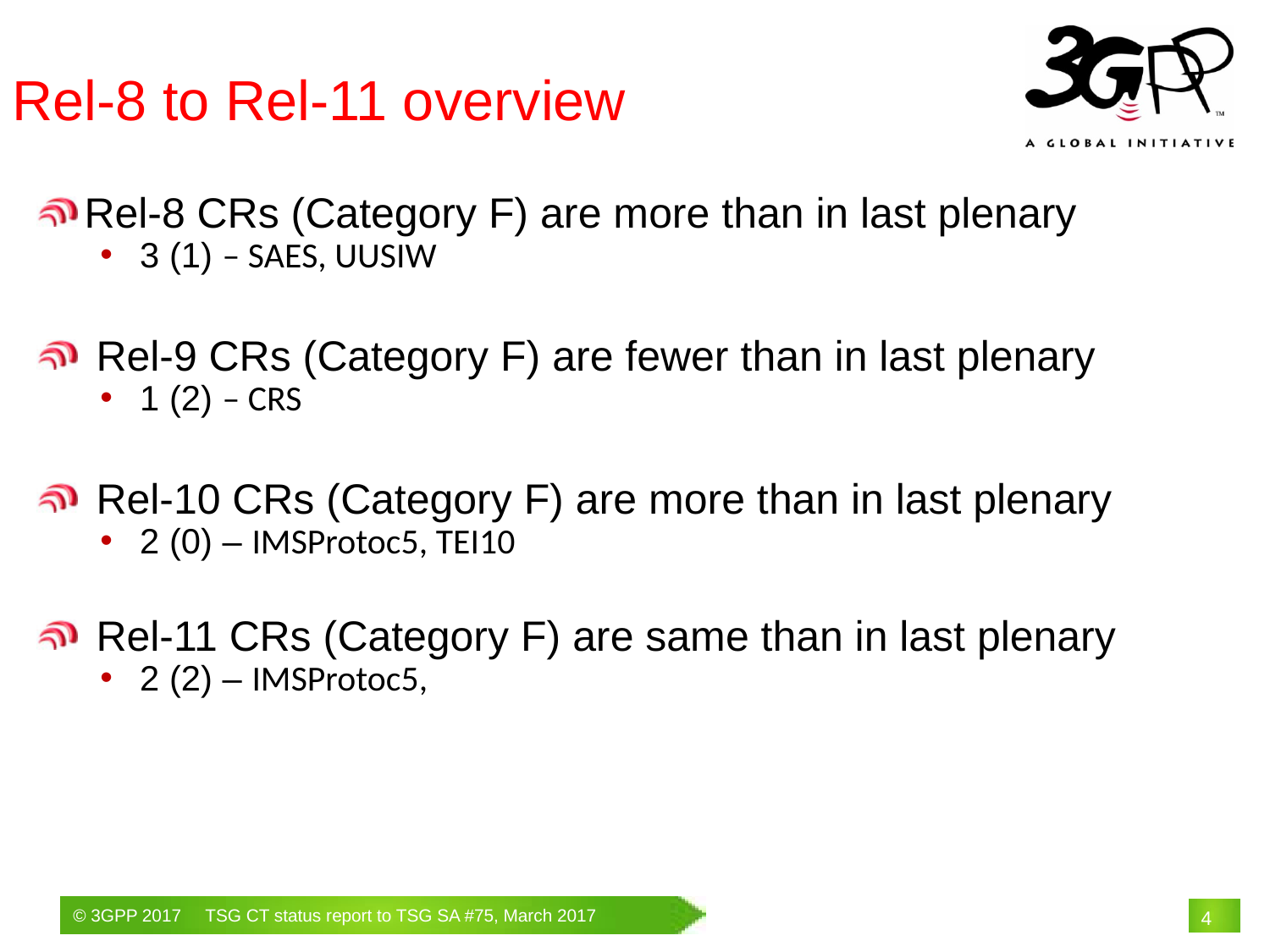

Rel-8 to Rel-11 overview

Rel-8 CRs (Category F) are more than in last plenary
3 (1) – SAES, UUSIW

 Rel-9 CRs (Category F) are fewer than in last plenary
1 (2) – CRS

 Rel-10 CRs (Category F) are more than in last plenary
2 (0) – IMSProtoc5, TEI10

 Rel-11 CRs (Category F) are same than in last plenary
2 (2) – IMSProtoc5,
# 4